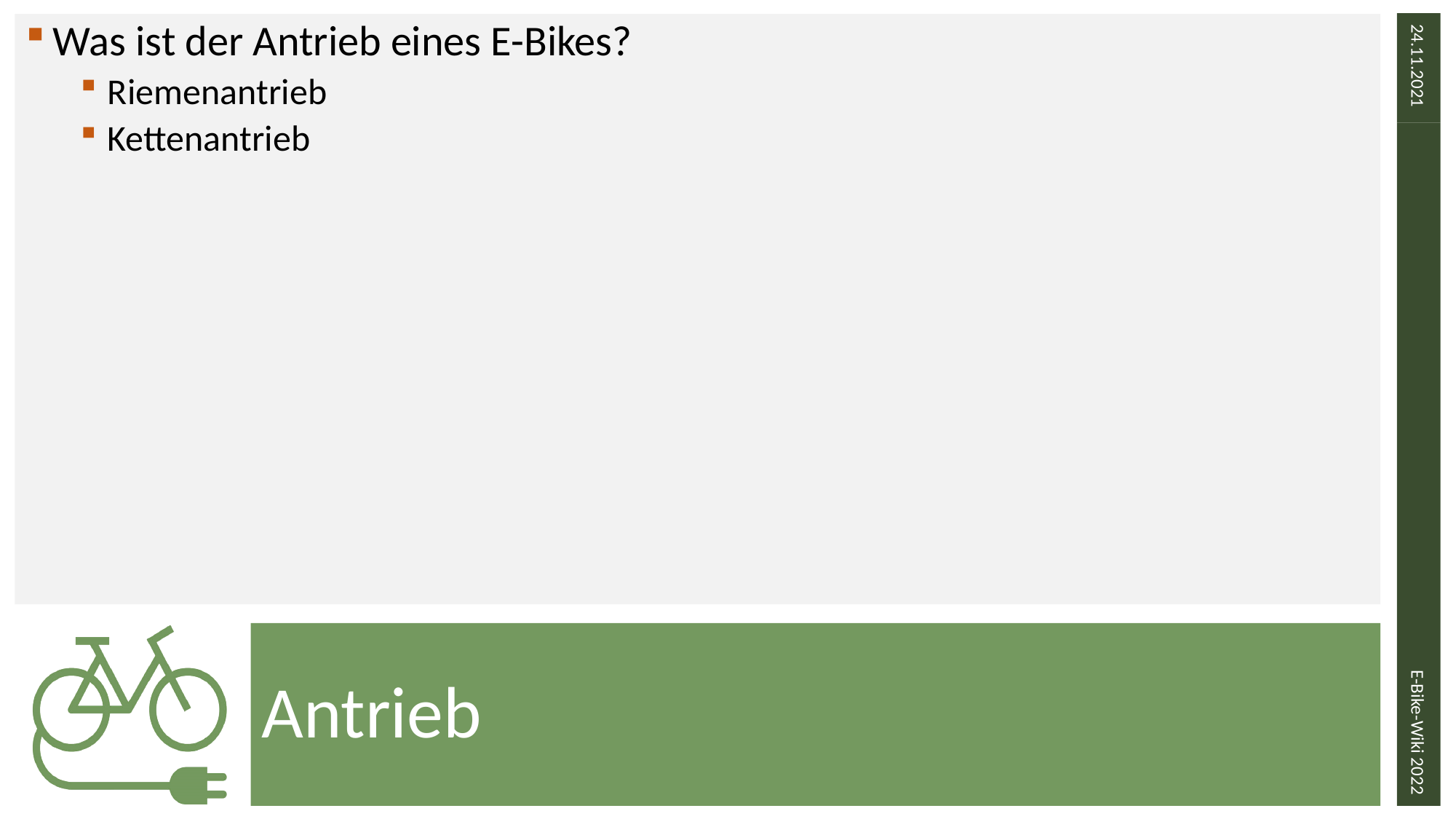

Was ist der Antrieb eines E-Bikes?
Riemenantrieb
Kettenantrieb
24.11.2021
E-Bike-Wiki 2022
# Antrieb